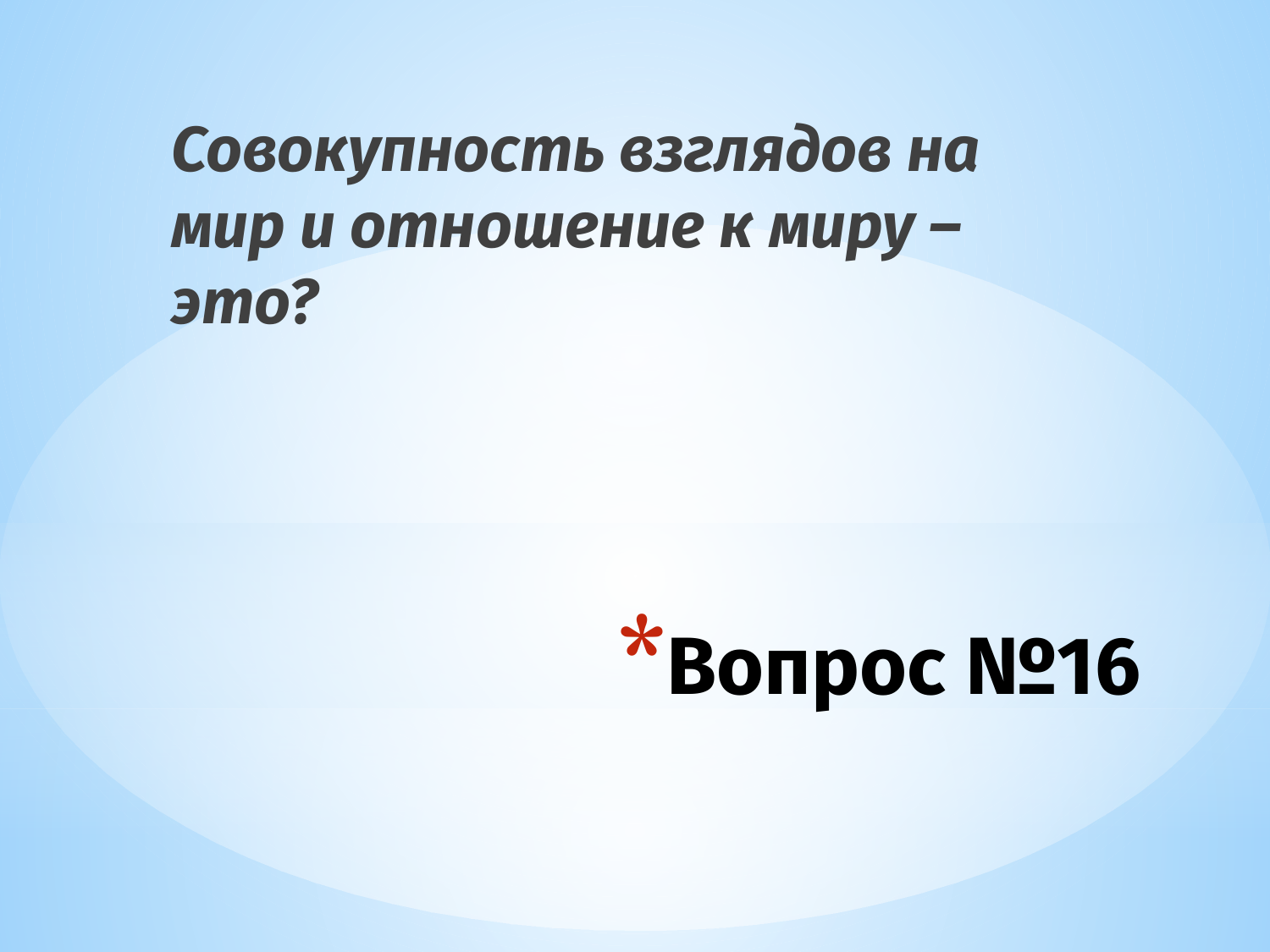

Совокупность взглядов на мир и отношение к миру – это?
# Вопрос №16